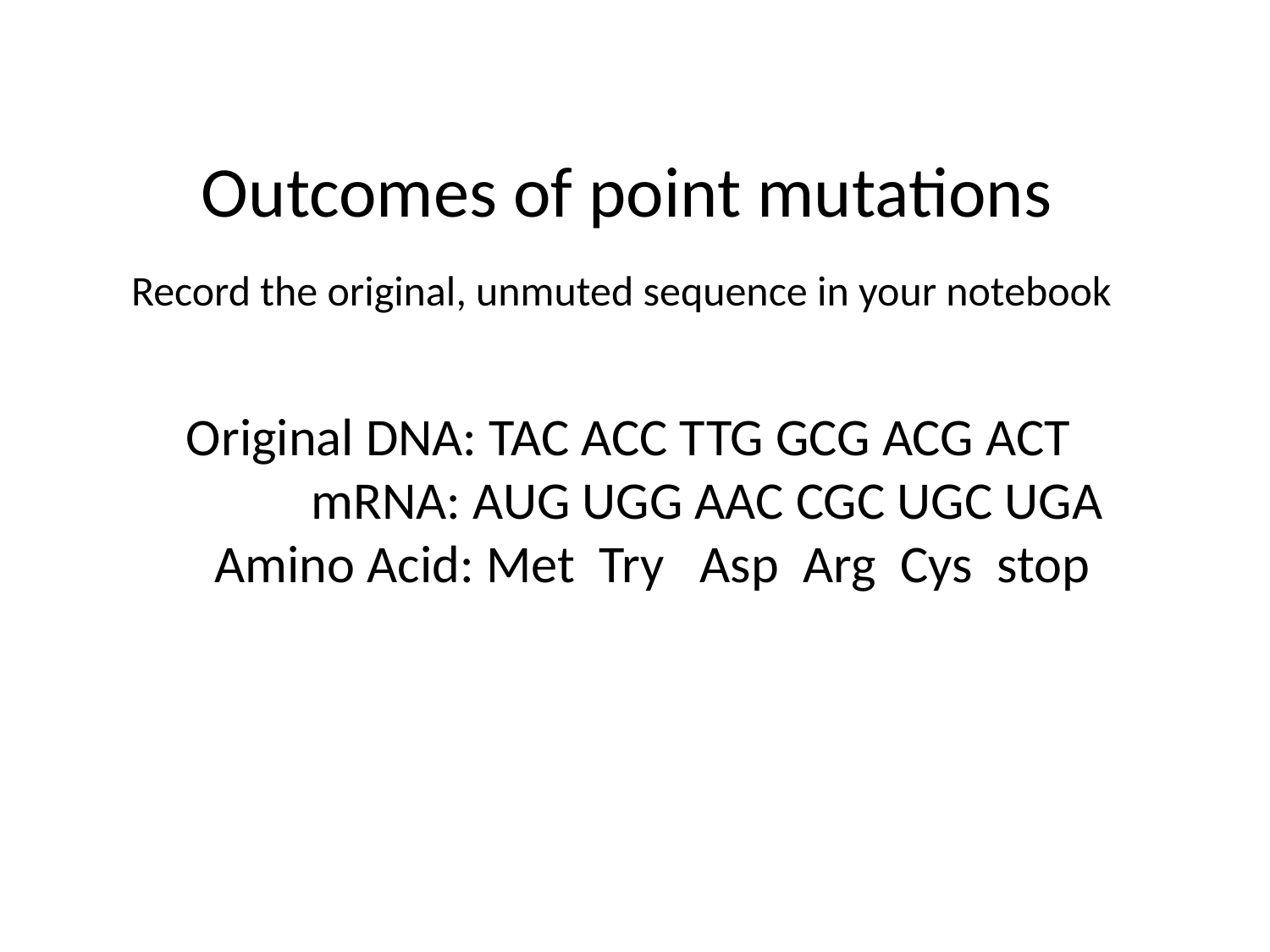

# Outcomes of point mutations
Record the original, unmuted sequence in your notebook

Original DNA: TAC ACC TTG GCG ACG ACT
            mRNA: AUG UGG AAC CGC UGC UGA
   Amino Acid: Met  Try   Asp  Arg  Cys  stop